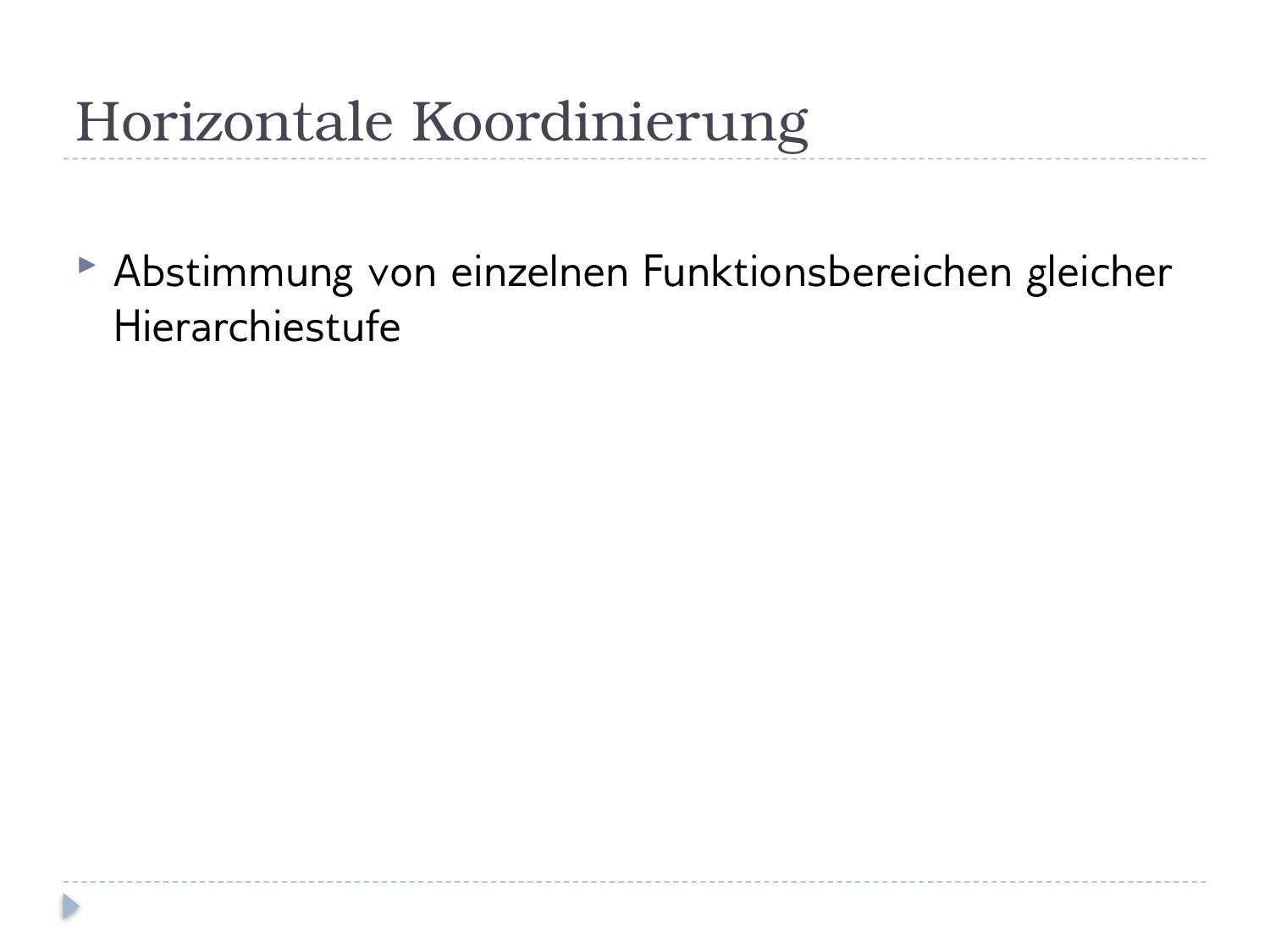

Horizontale Koordinierung

Abstimmung von einzelnen Funktionsbereichen gleicher Hierarchiestufe